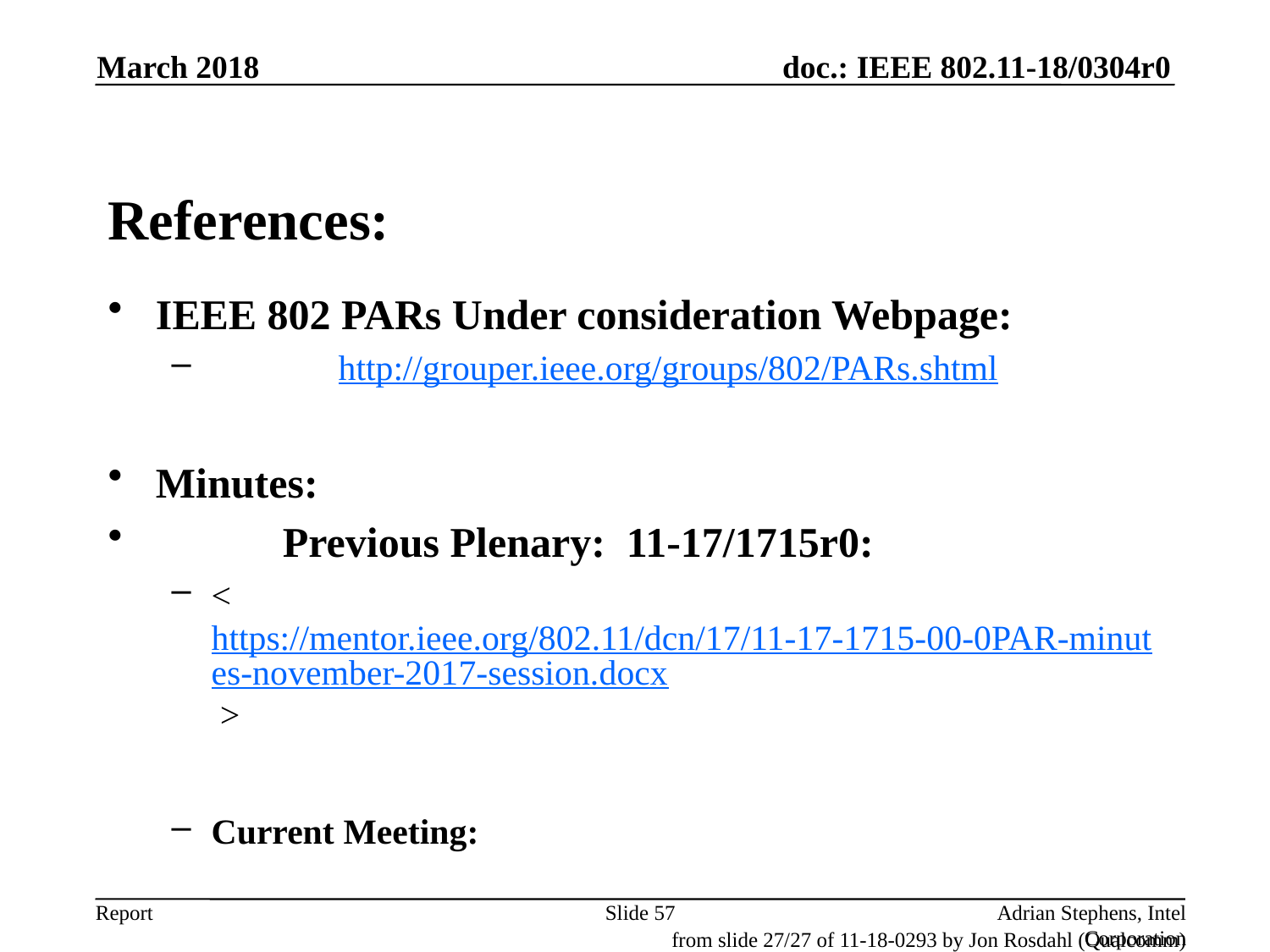

March 2018
# References:
IEEE 802 PARs Under consideration Webpage:
	http://grouper.ieee.org/groups/802/PARs.shtml

Minutes:
	Previous Plenary:  11-17/1715r0:
< https://mentor.ieee.org/802.11/dcn/17/11-17-1715-00-0PAR-minutes-november-2017-session.docx >

Current Meeting:
Slide 57
Adrian Stephens, Intel Corporation
from slide 27/27 of 11-18-0293 by Jon Rosdahl (Qualcomm)